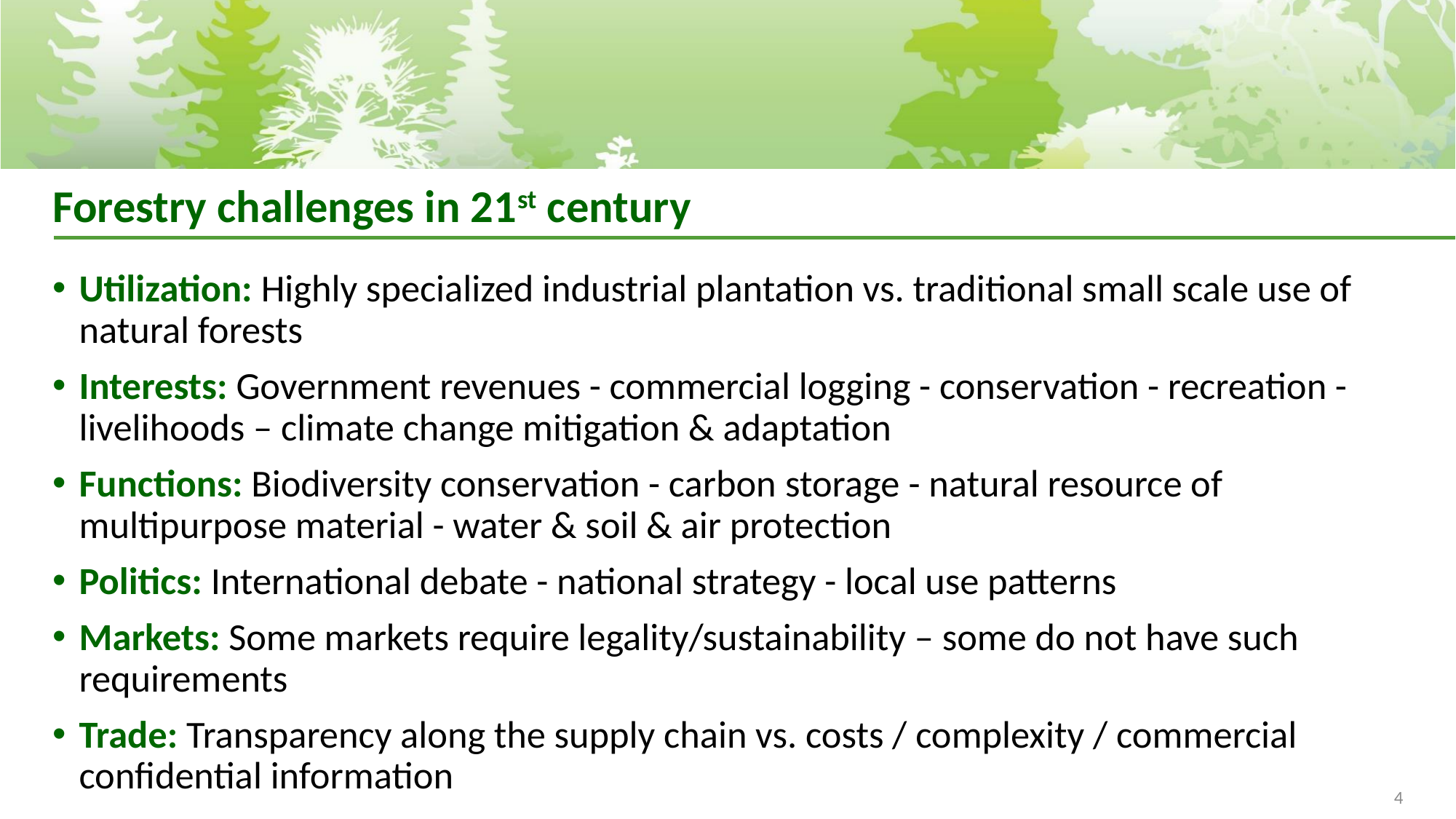

# Forestry challenges in 21st century
Utilization: Highly specialized industrial plantation vs. traditional small scale use of natural forests
Interests: Government revenues - commercial logging - conservation - recreation - livelihoods – climate change mitigation & adaptation
Functions: Biodiversity conservation - carbon storage - natural resource of multipurpose material - water & soil & air protection
Politics: International debate - national strategy - local use patterns
Markets: Some markets require legality/sustainability – some do not have such requirements
Trade: Transparency along the supply chain vs. costs / complexity / commercial confidential information
4